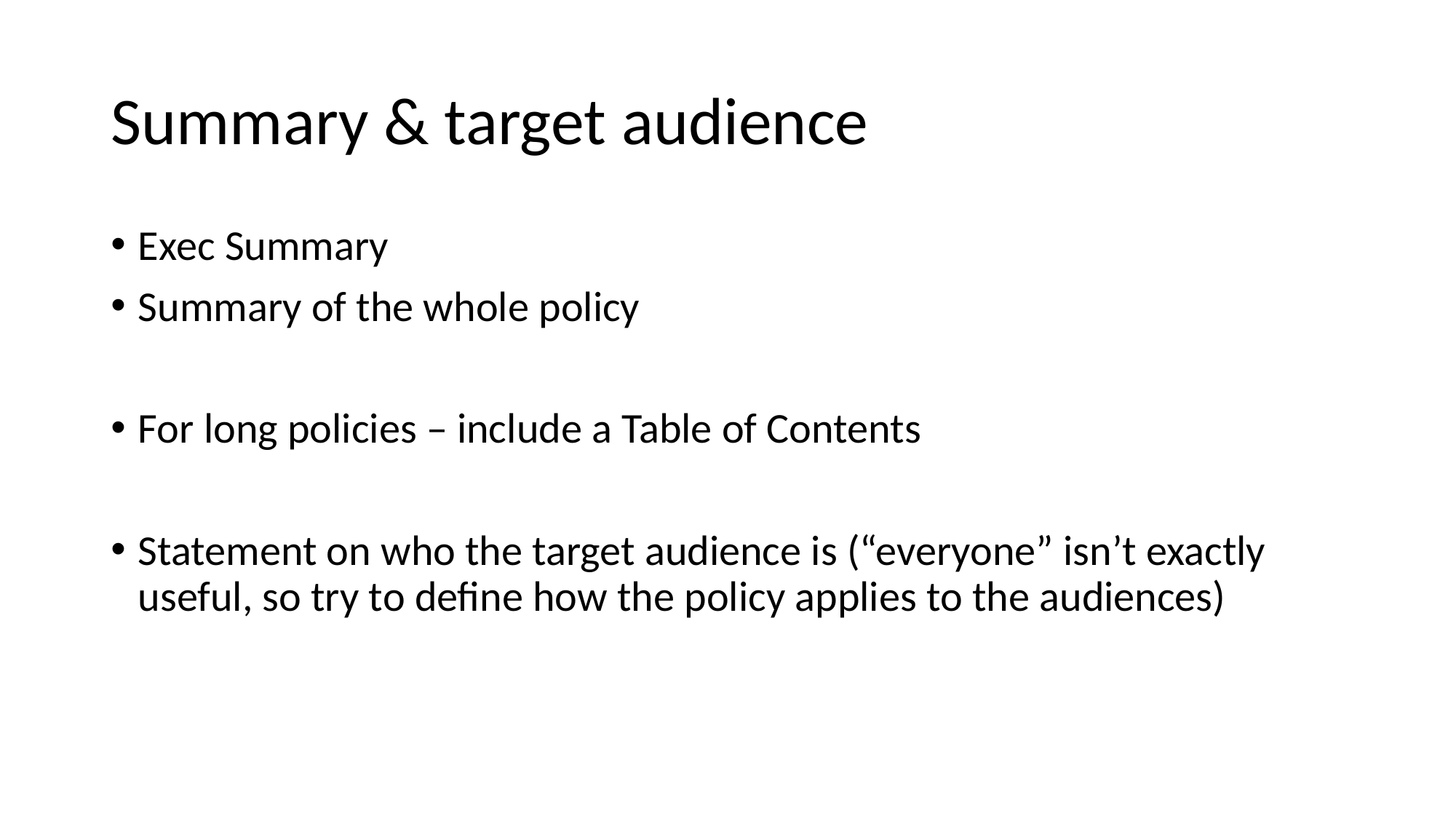

# Summary & target audience
Exec Summary
Summary of the whole policy

For long policies – include a Table of Contents

Statement on who the target audience is (“everyone” isn’t exactly useful, so try to define how the policy applies to the audiences)